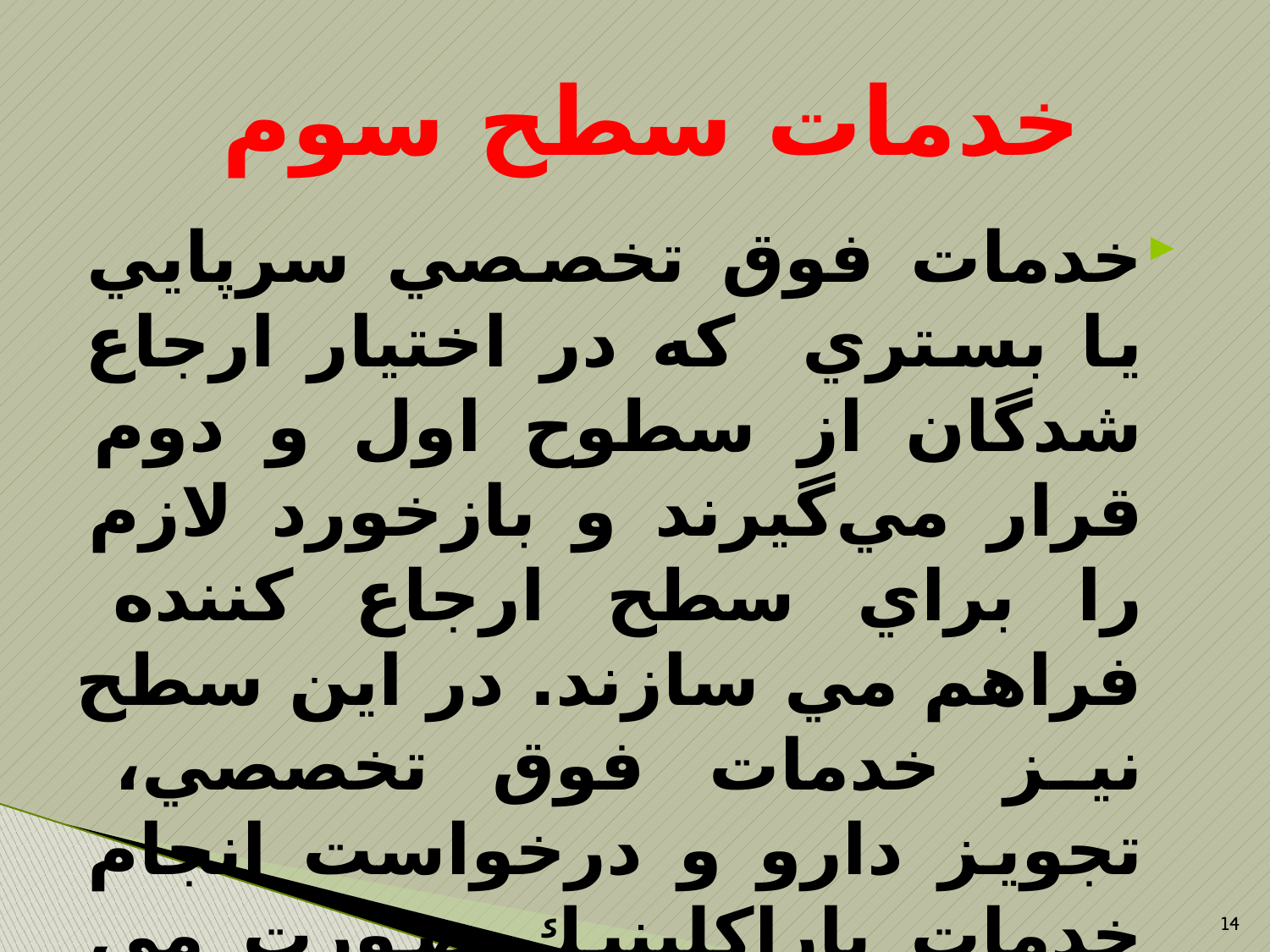

# خدمات سطح سوم
خدمات فوق تخصصي سرپايي يا بستري  که در اختيار ارجاع شدگان از سطوح اول و دوم قرار مي‌گيرند و بازخورد لازم را براي سطح ارجاع كننده فراهم مي سازند. در اين سطح نيز خدمات فوق تخصصي، تجويز دارو و درخواست انجام خدمات پاراكلينيك صورت مي گيرند.
14